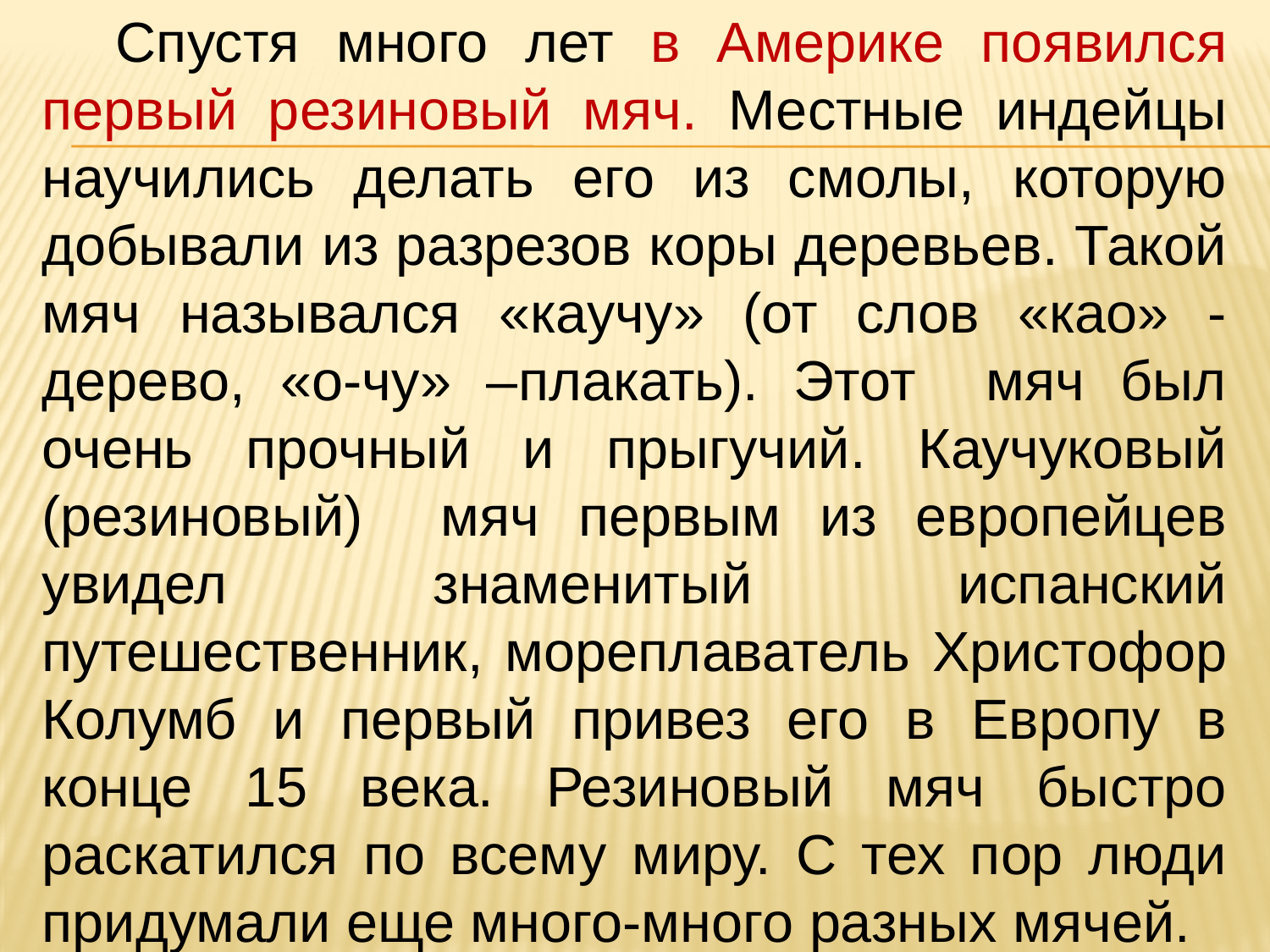

Спустя много лет в Америке появился первый резиновый мяч. Местные индейцы научились делать его из смолы, которую добывали из разрезов коры деревьев. Такой мяч назывался «каучу» (от слов «као» - дерево, «о-чу» –плакать). Этот  мяч был очень прочный и прыгучий. Каучуковый (резиновый)  мяч первым из европейцев увидел знаменитый испанский путешественник, мореплаватель Христофор Колумб и первый привез его в Европу в конце 15 века. Резиновый мяч быстро раскатился по всему миру. С тех пор люди придумали еще много-много разных мячей.